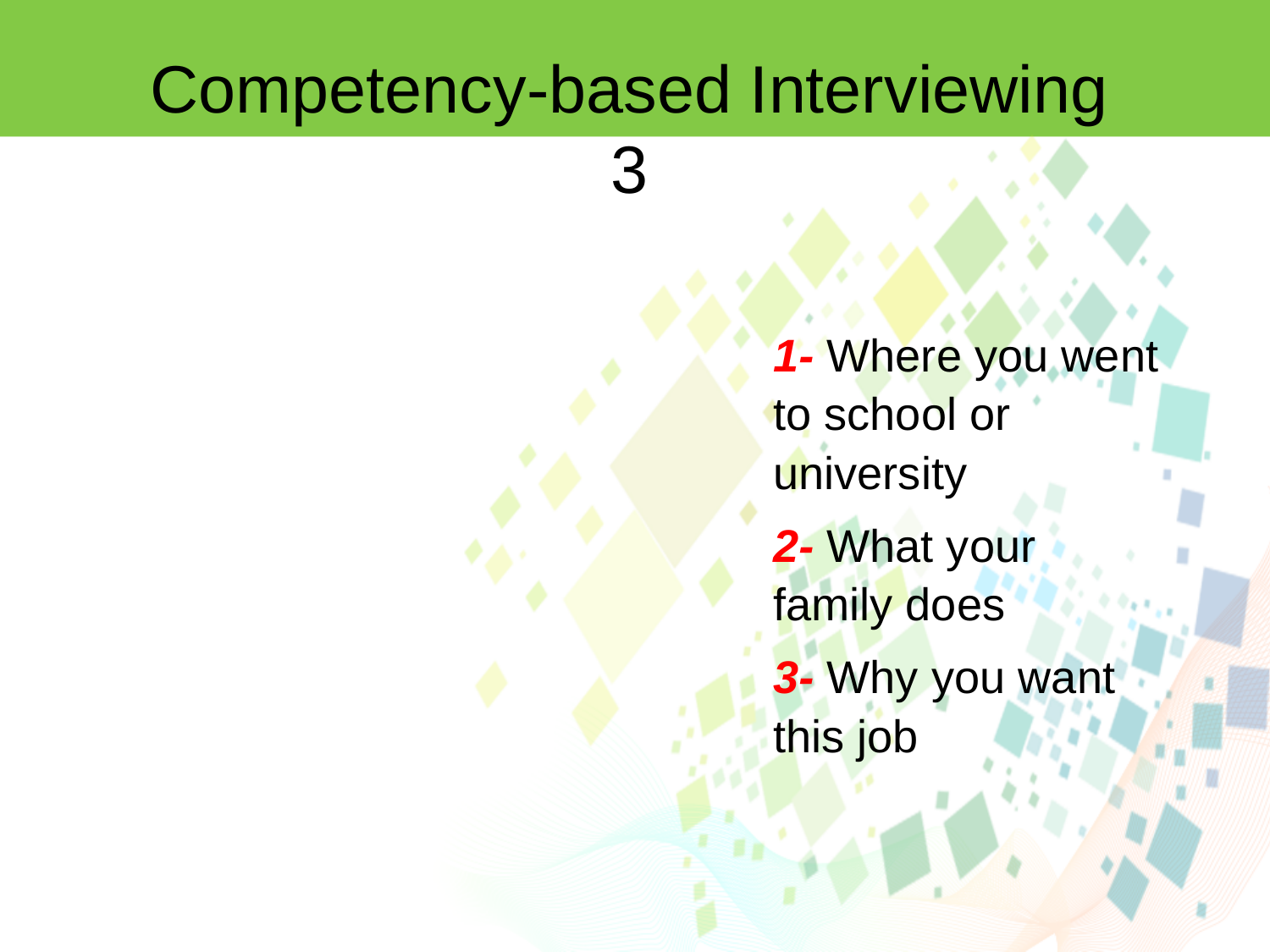

Competency-based Interviewing 3
1- Where you went to school or university
2- What your family does
3- Why you want this job